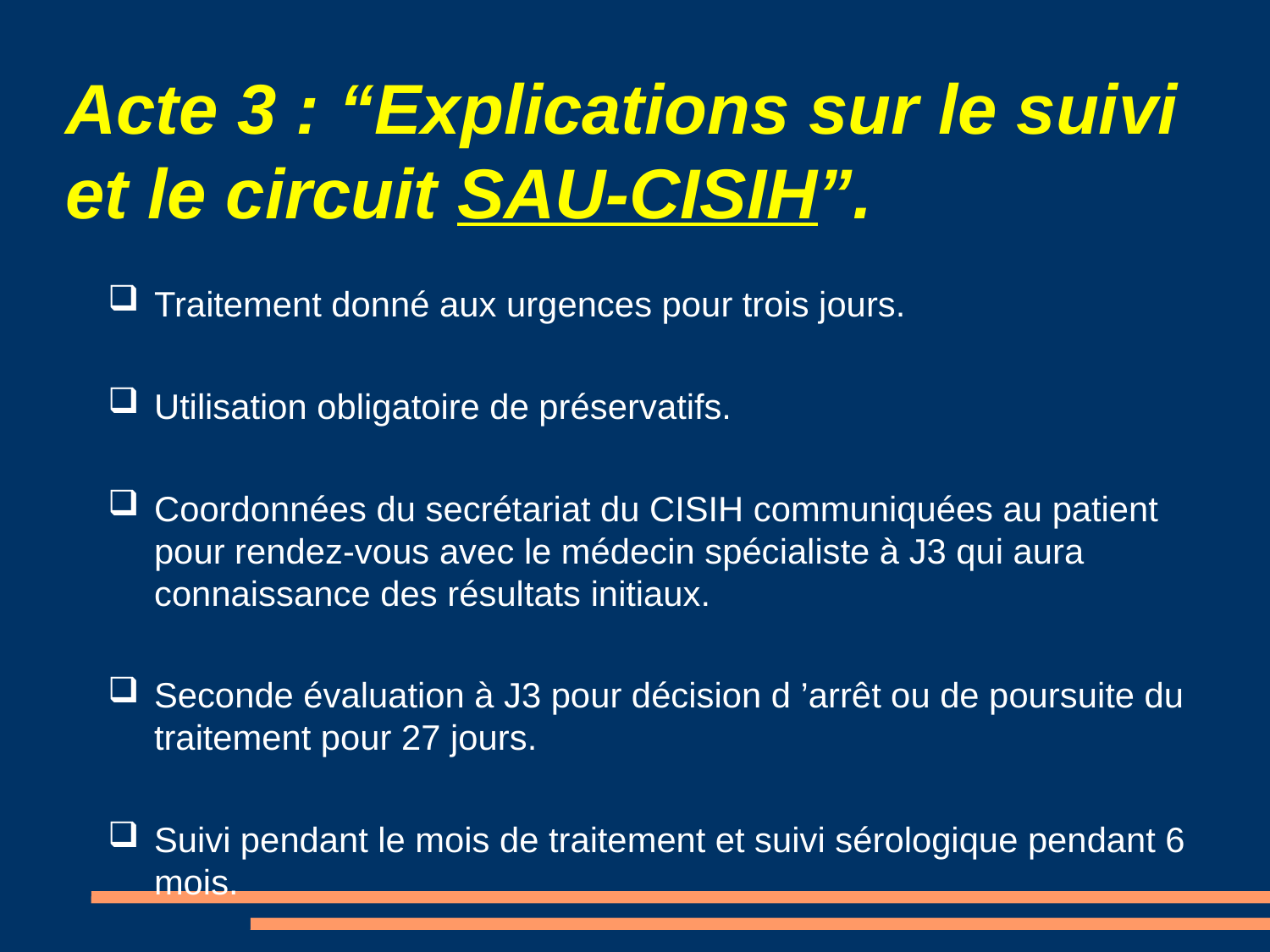

# Acte 3 : “Explications sur le suivi et le circuit SAU-CISIH”.
Traitement donné aux urgences pour trois jours.

Utilisation obligatoire de préservatifs.

Coordonnées du secrétariat du CISIH communiquées au patient pour rendez-vous avec le médecin spécialiste à J3 qui aura connaissance des résultats initiaux.

Seconde évaluation à J3 pour décision d ’arrêt ou de poursuite du traitement pour 27 jours.

Suivi pendant le mois de traitement et suivi sérologique pendant 6 mois.